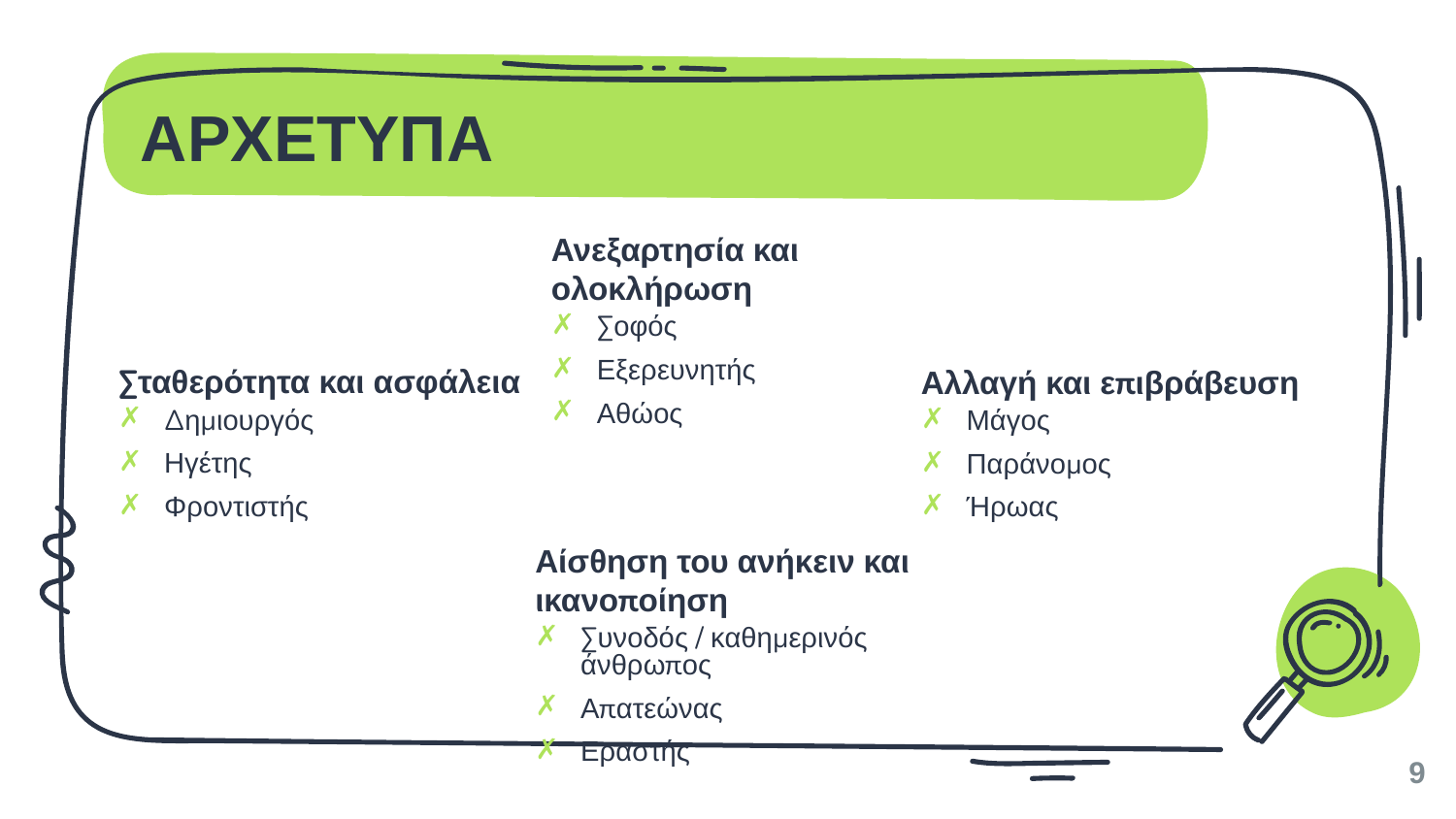

# ΑΡΧΕΤΥΠΑ
Ανεξαρτησία και ολοκλήρωση
Σοφός
Εξερευνητής
Αθώος
Σταθερότητα και ασφάλεια
Δημιουργός
Ηγέτης
Φροντιστής
Αλλαγή και επιβράβευση
Μάγος
Παράνομος
Ήρωας
Αίσθηση του ανήκειν και ικανοποίηση
Συνοδός / καθημερινός άνθρωπος
Απατεώνας
Εραστής

9